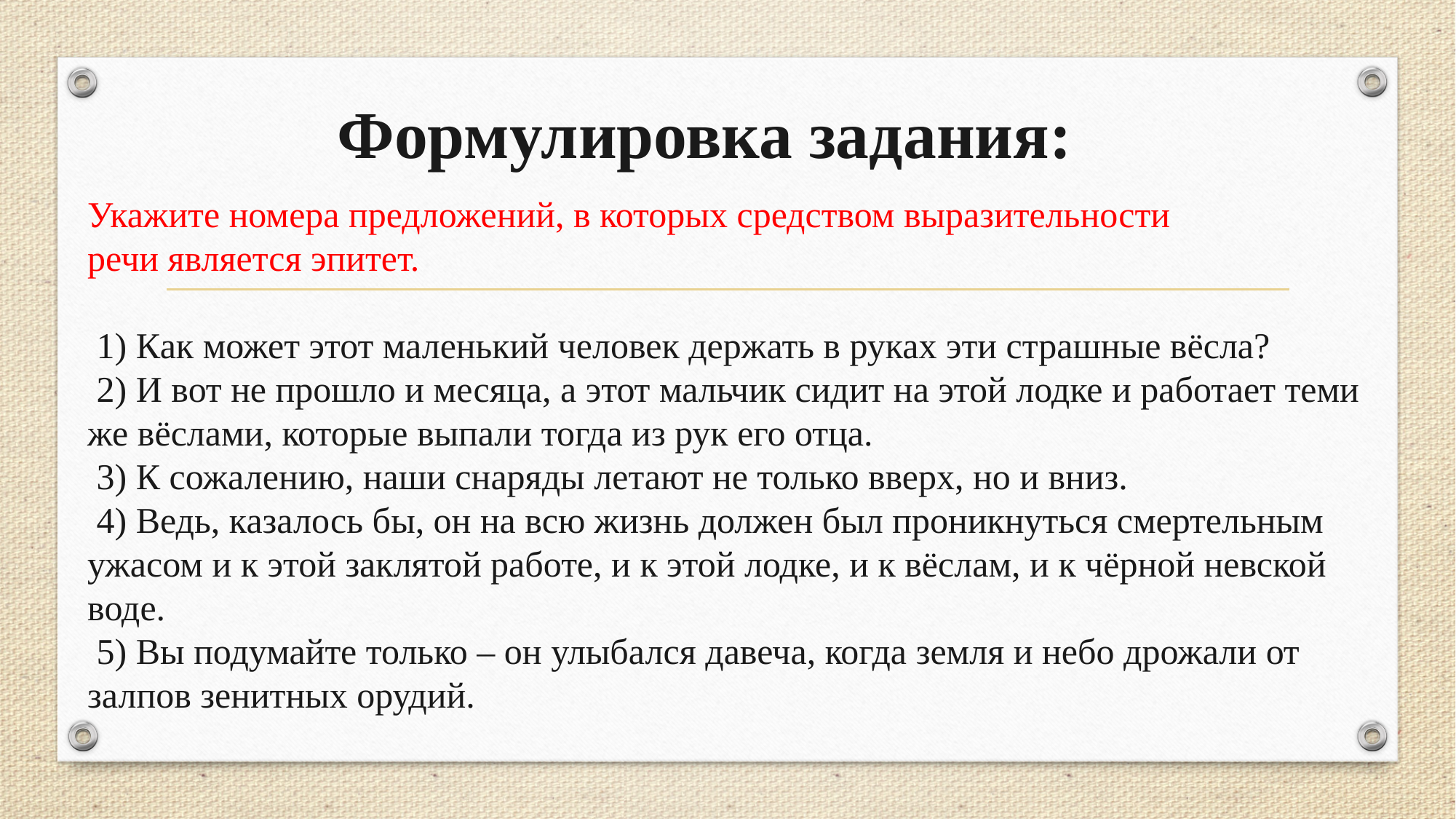

# Формулировка задания:
Укажите номера предложений, в которых средством выразительности речи является эпитет. 
 1) Как может этот маленький человек держать в руках эти страшные вёсла? 
 2) И вот не прошло и месяца, а этот мальчик сидит на этой лодке и работает теми же вёслами, которые выпали тогда из рук его отца. 
 3) К сожалению, наши снаряды летают не только вверх, но и вниз. 
 4) Ведь, казалось бы, он на всю жизнь должен был проникнуться смертельным ужасом и к этой заклятой работе, и к этой лодке, и к вёслам, и к чёрной невской воде. 
 5) Вы подумайте только – он улыбался давеча, когда земля и небо дрожали от залпов зенитных орудий.